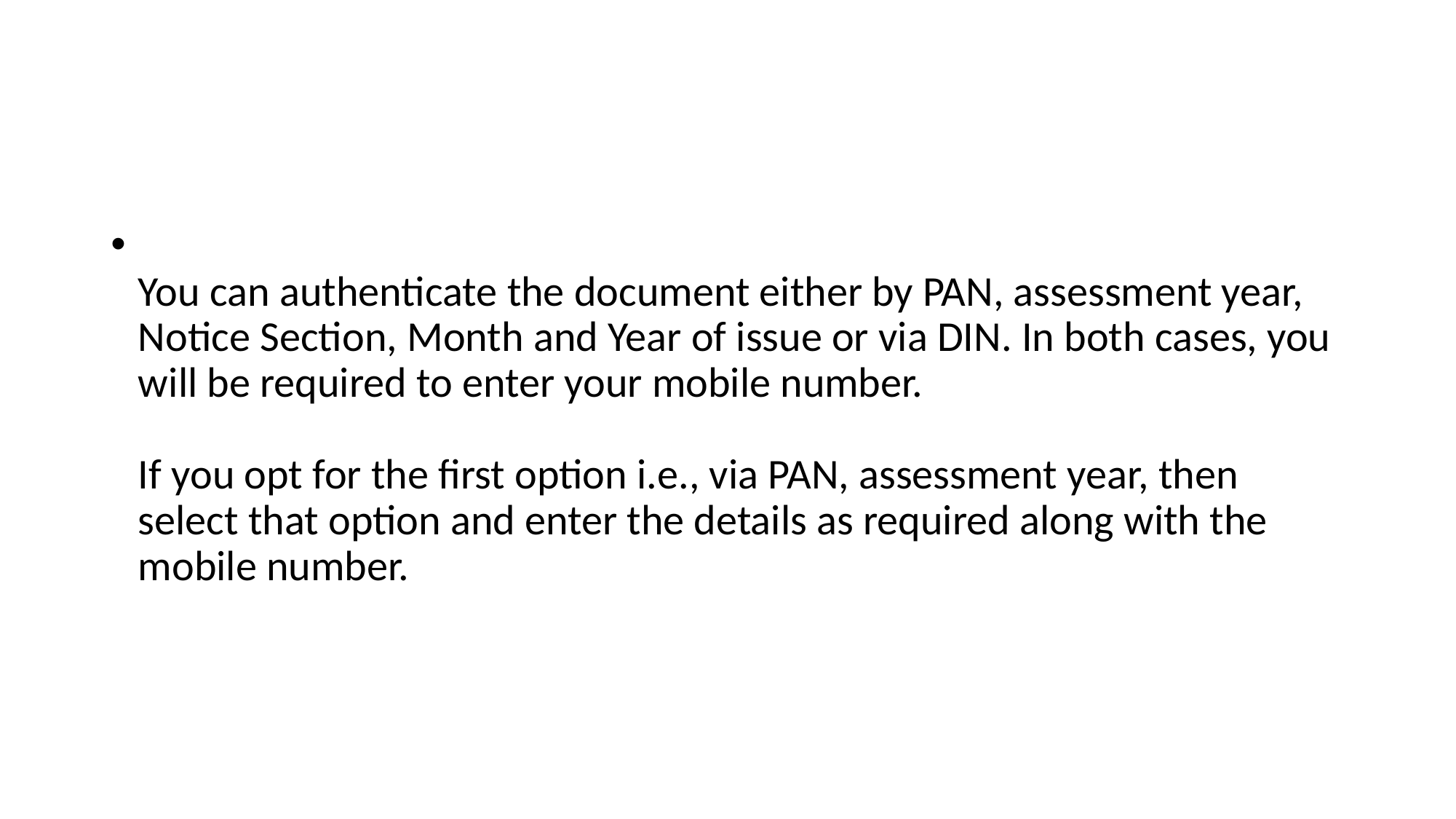

#
You can authenticate the document either by PAN, assessment year, Notice Section, Month and Year of issue or via DIN. In both cases, you will be required to enter your mobile number.
If you opt for the first option i.e., via PAN, assessment year, then select that option and enter the details as required along with the mobile number.